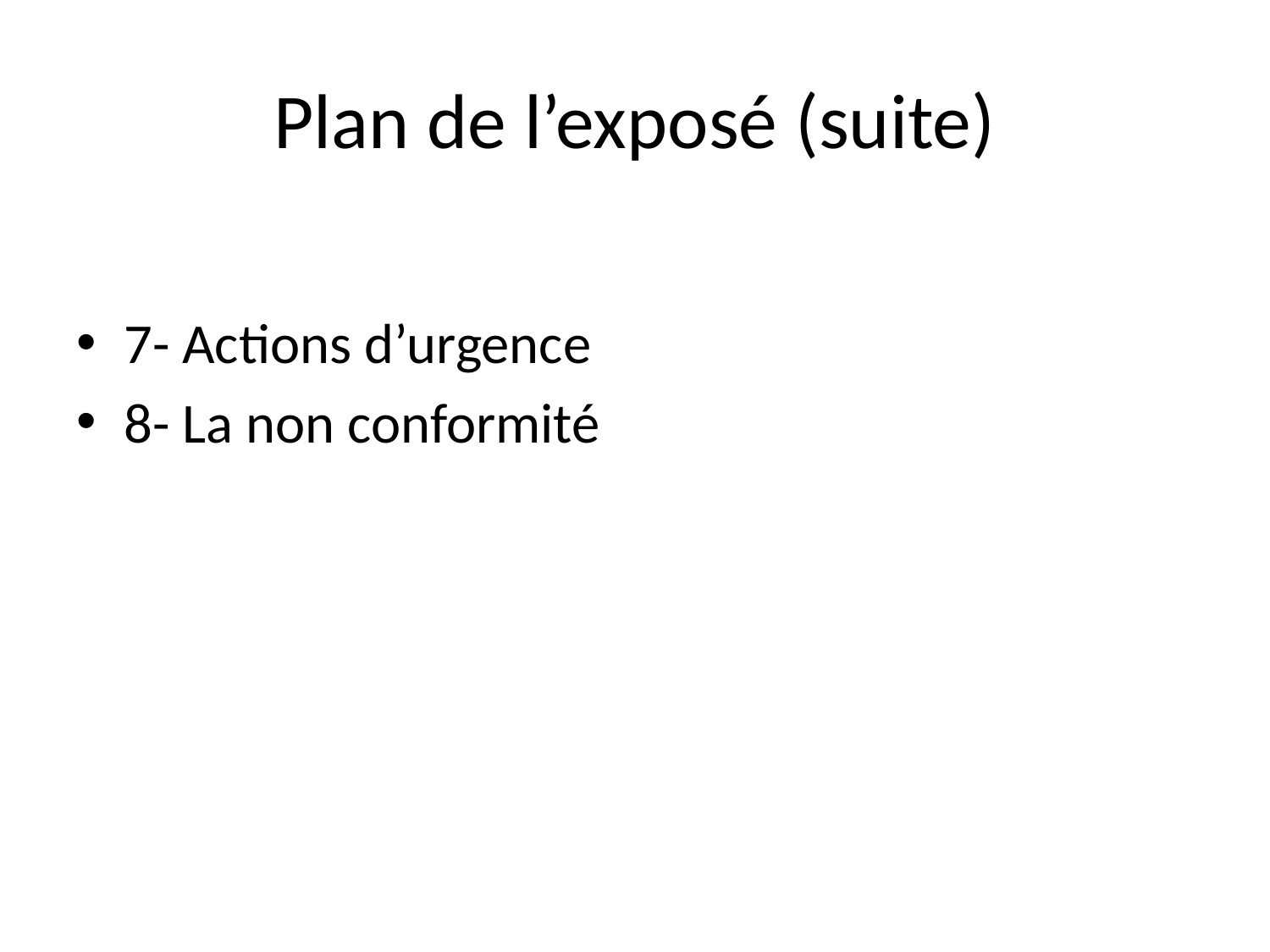

# Plan de l’exposé (suite)

7- Actions d’urgence
8- La non conformité